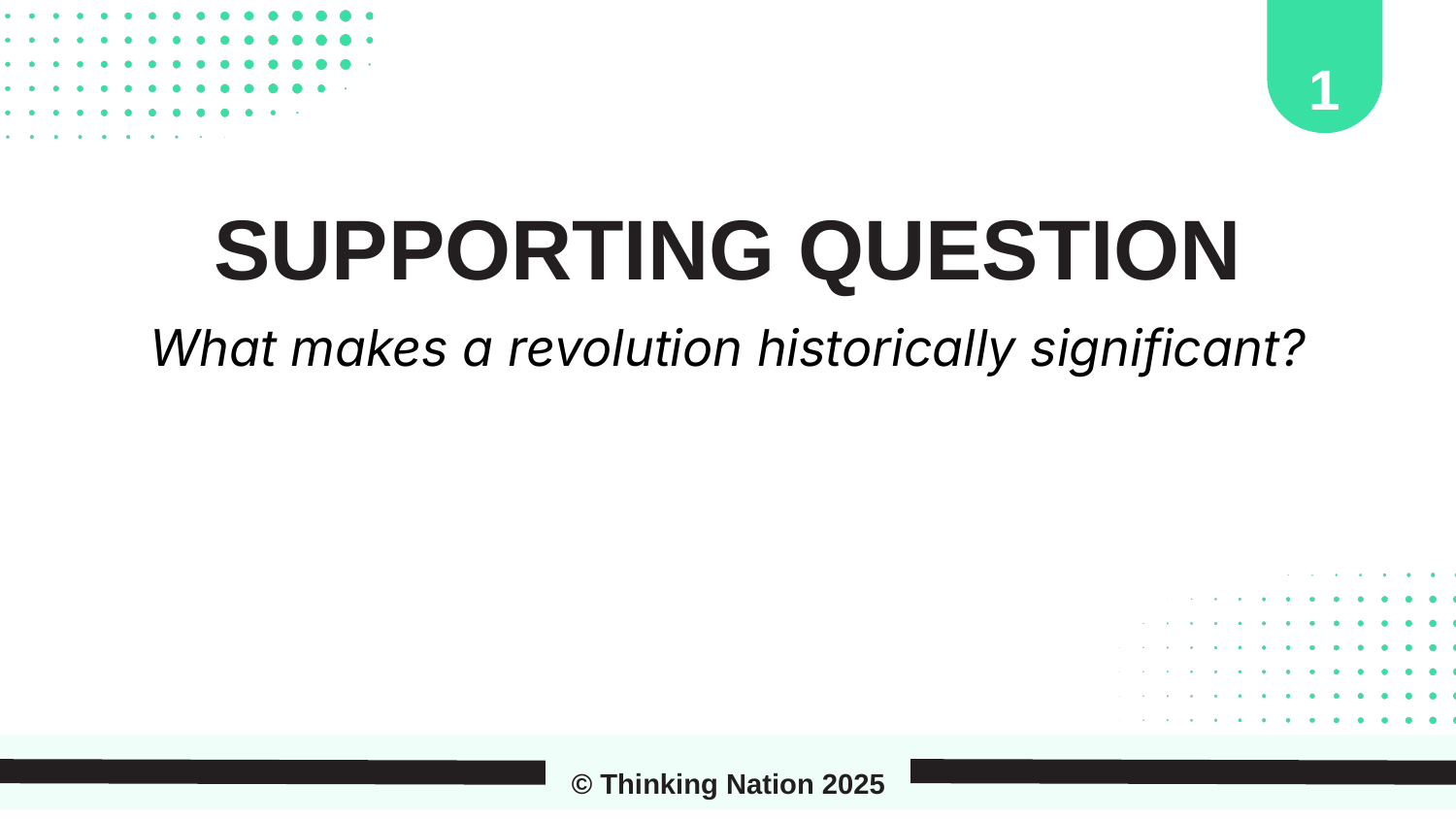

1
SUPPORTING QUESTION
What makes a revolution historically significant?

© Thinking Nation 2025